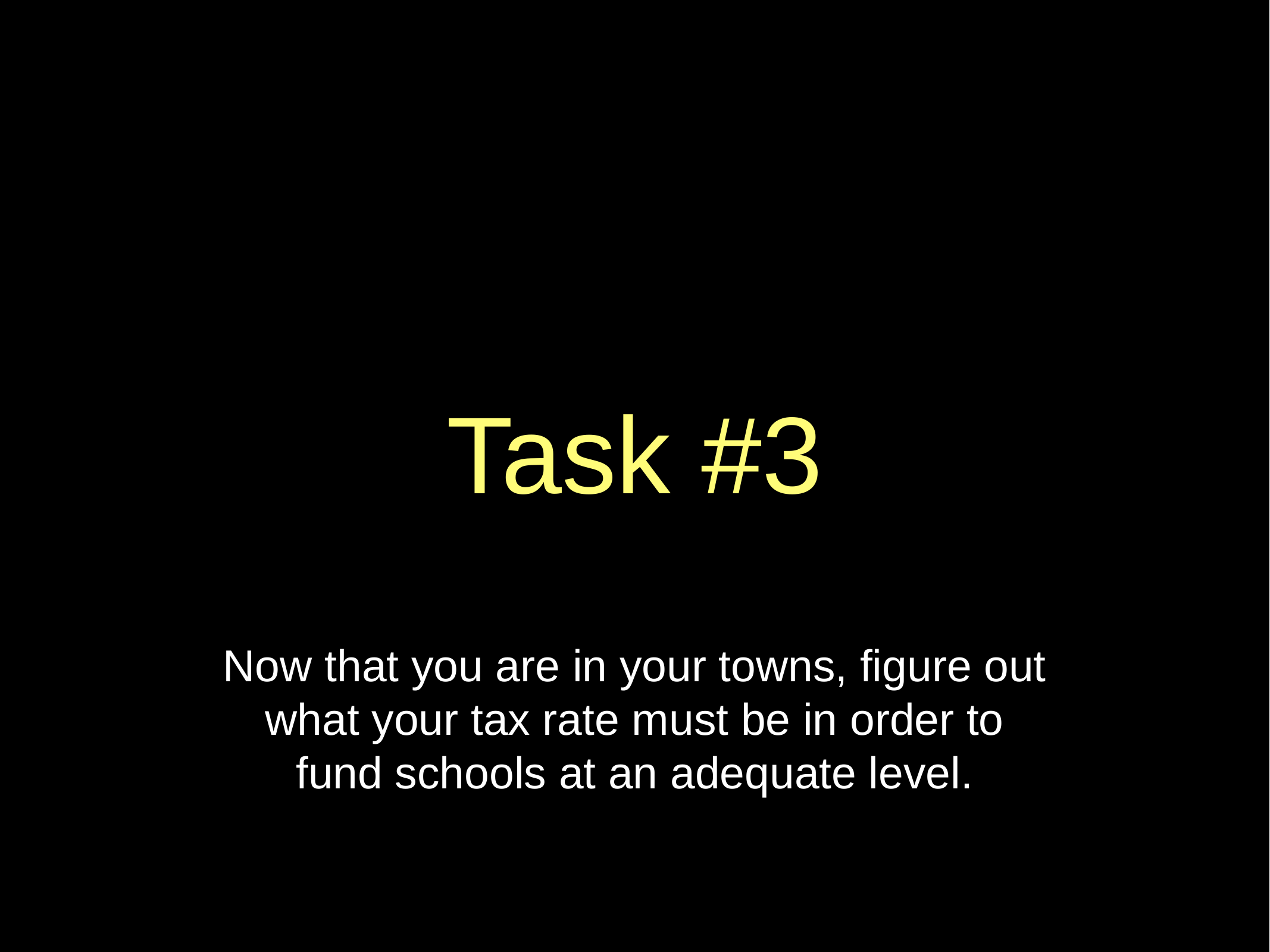

Task #3
Now that you are in your towns, figure out what your tax rate must be in order to fund schools at an adequate level.